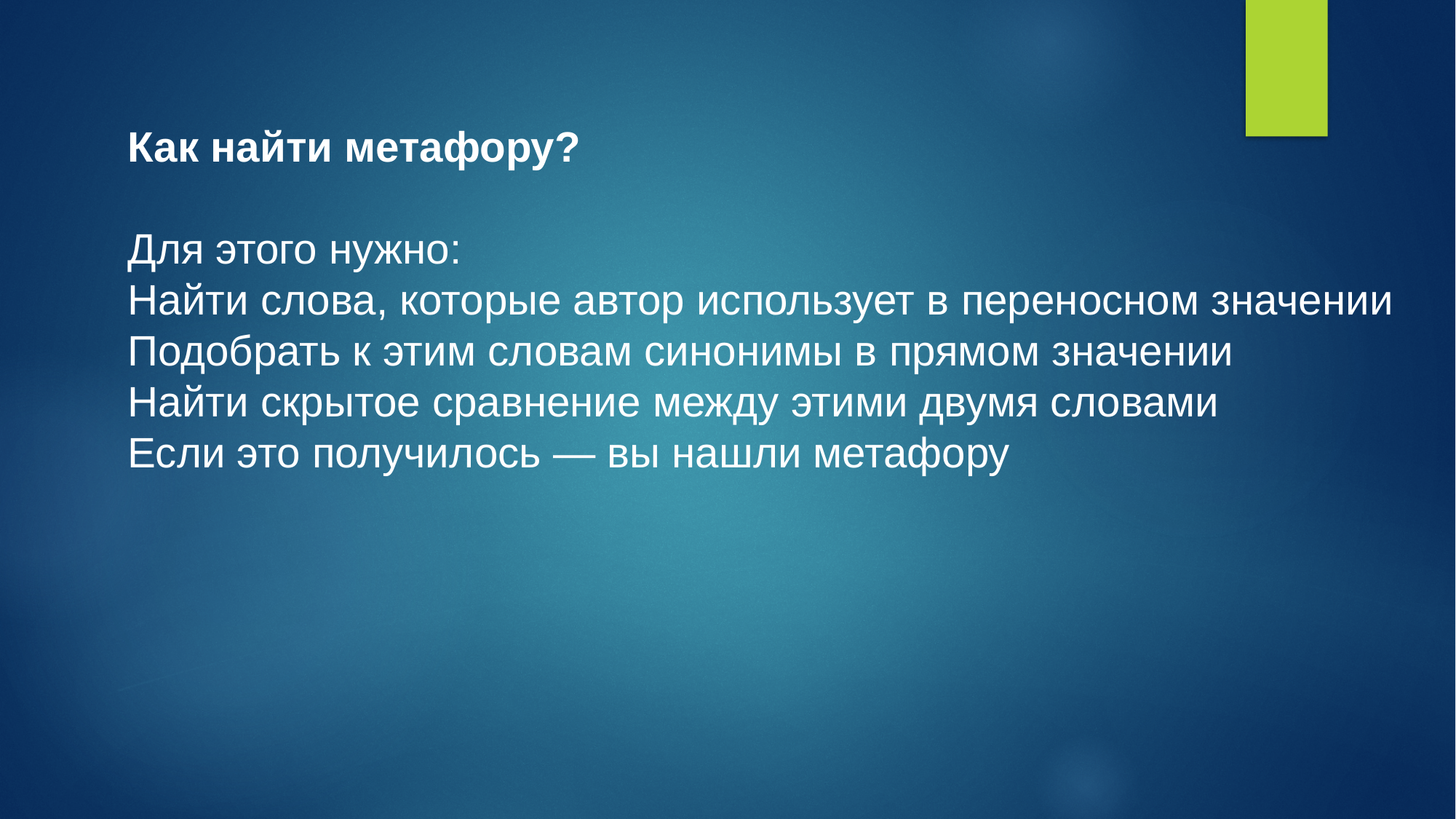

Как найти метафору?

Для этого нужно:
Найти слова, которые автор использует в переносном значении
Подобрать к этим словам синонимы в прямом значении
Найти скрытое сравнение между этими двумя словами
Если это получилось — вы нашли метафору